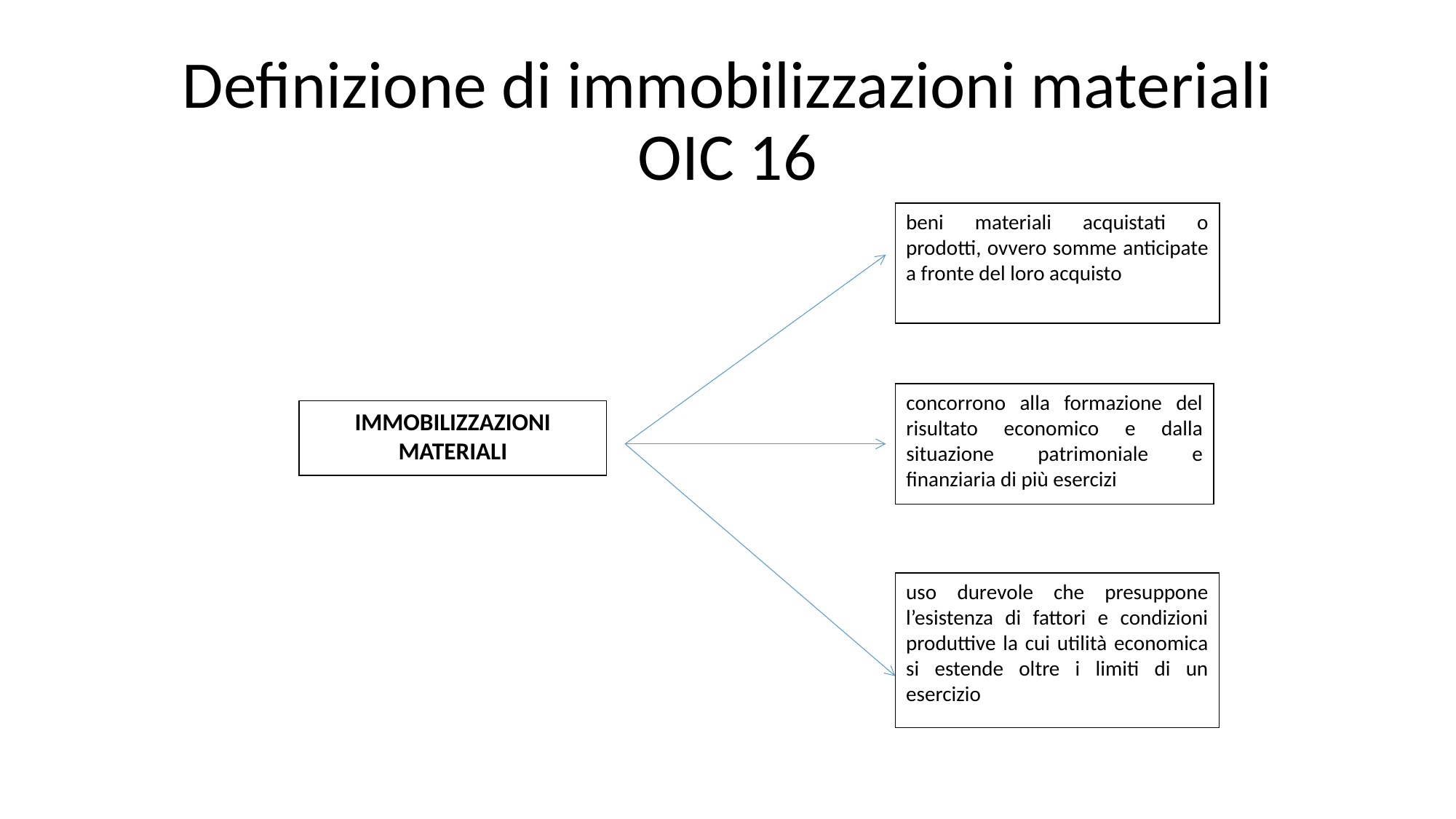

# Definizione di immobilizzazioni materiali OIC 16
beni materiali acquistati o prodotti, ovvero somme anticipate a fronte del loro acquisto
concorrono alla formazione del risultato economico e dalla situazione patrimoniale e finanziaria di più esercizi
IMMOBILIZZAZIONI MATERIALI
uso durevole che presuppone l’esistenza di fattori e condizioni produttive la cui utilità economica si estende oltre i limiti di un esercizio